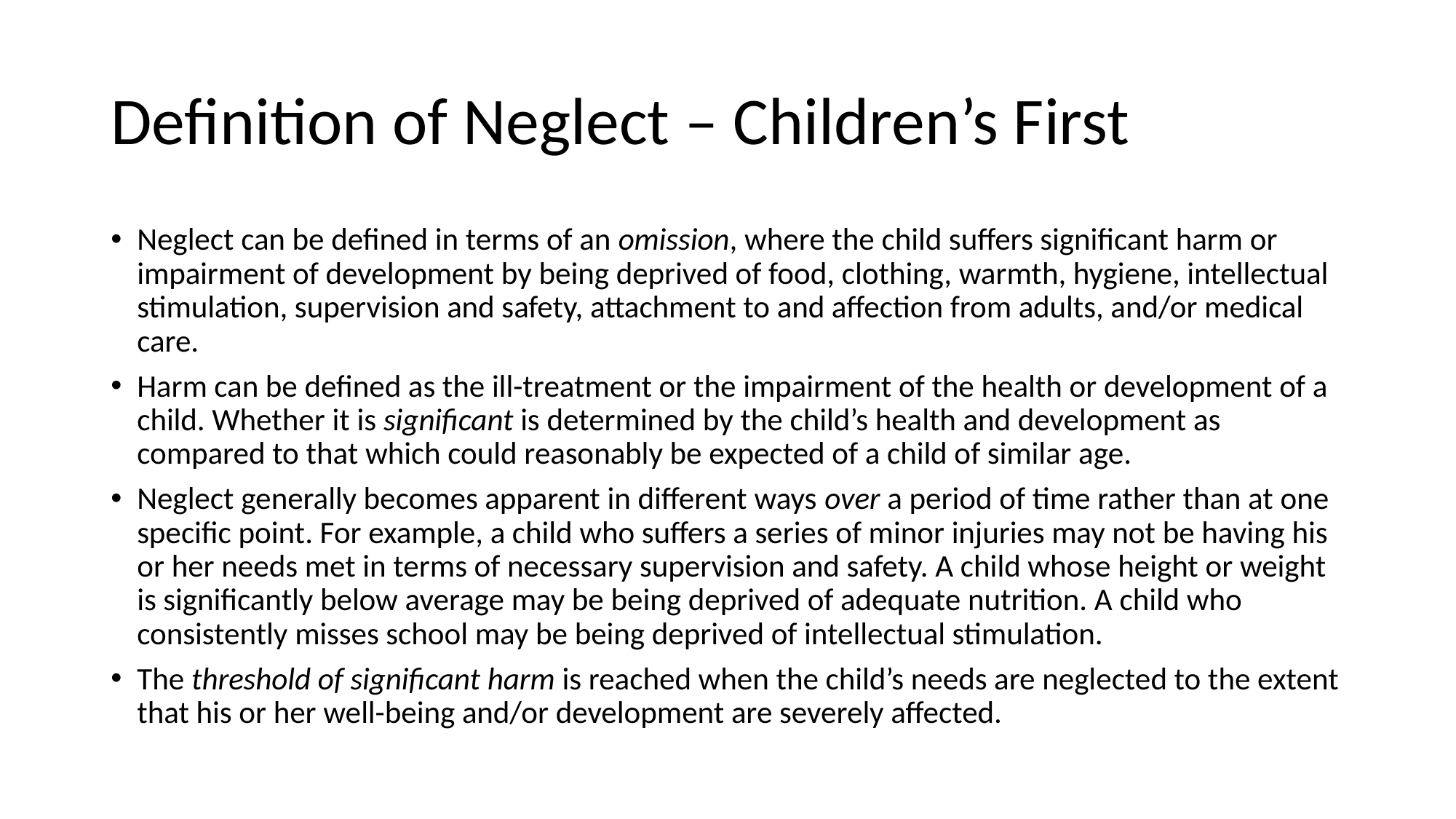

# Definition of Neglect – Children’s First
Neglect can be defined in terms of an omission, where the child suffers significant harm or impairment of development by being deprived of food, clothing, warmth, hygiene, intellectual stimulation, supervision and safety, attachment to and affection from adults, and/or medical care.
Harm can be defined as the ill-treatment or the impairment of the health or development of a child. Whether it is significant is determined by the child’s health and development as compared to that which could reasonably be expected of a child of similar age.
Neglect generally becomes apparent in different ways over a period of time rather than at one specific point. For example, a child who suffers a series of minor injuries may not be having his or her needs met in terms of necessary supervision and safety. A child whose height or weight is significantly below average may be being deprived of adequate nutrition. A child who consistently misses school may be being deprived of intellectual stimulation.
The threshold of significant harm is reached when the child’s needs are neglected to the extent that his or her well-being and/or development are severely affected.